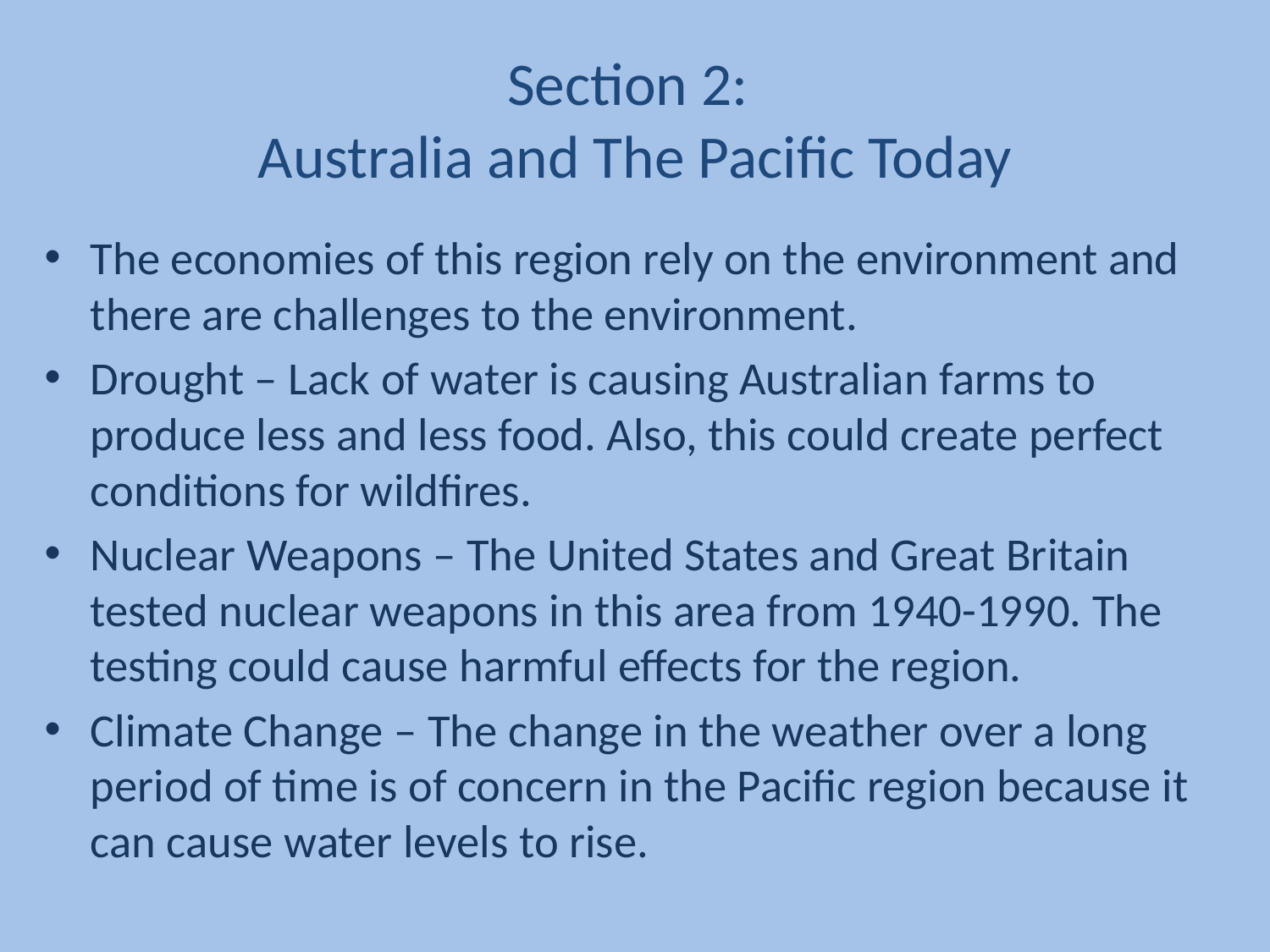

# Section 2: Australia and The Pacific Today
The economies of this region rely on the environment and there are challenges to the environment.
Drought – Lack of water is causing Australian farms to produce less and less food. Also, this could create perfect conditions for wildfires.
Nuclear Weapons – The United States and Great Britain tested nuclear weapons in this area from 1940-1990. The testing could cause harmful effects for the region.
Climate Change – The change in the weather over a long period of time is of concern in the Pacific region because it can cause water levels to rise.